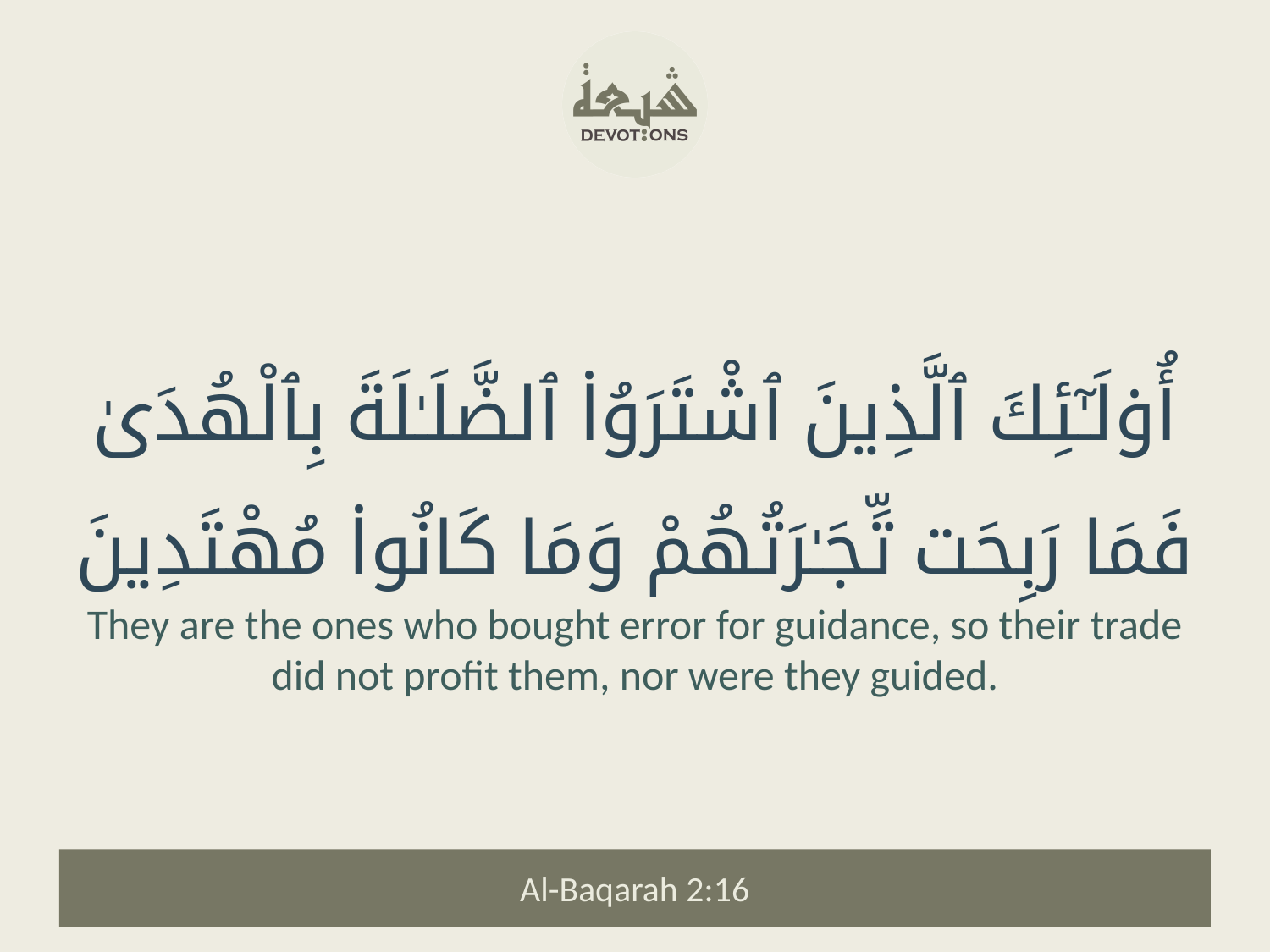

أُو۟لَـٰٓئِكَ ٱلَّذِينَ ٱشْتَرَوُا۟ ٱلضَّلَـٰلَةَ بِٱلْهُدَىٰ فَمَا رَبِحَت تِّجَـٰرَتُهُمْ وَمَا كَانُوا۟ مُهْتَدِينَ
They are the ones who bought error for guidance, so their trade did not profit them, nor were they guided.
Al-Baqarah 2:16